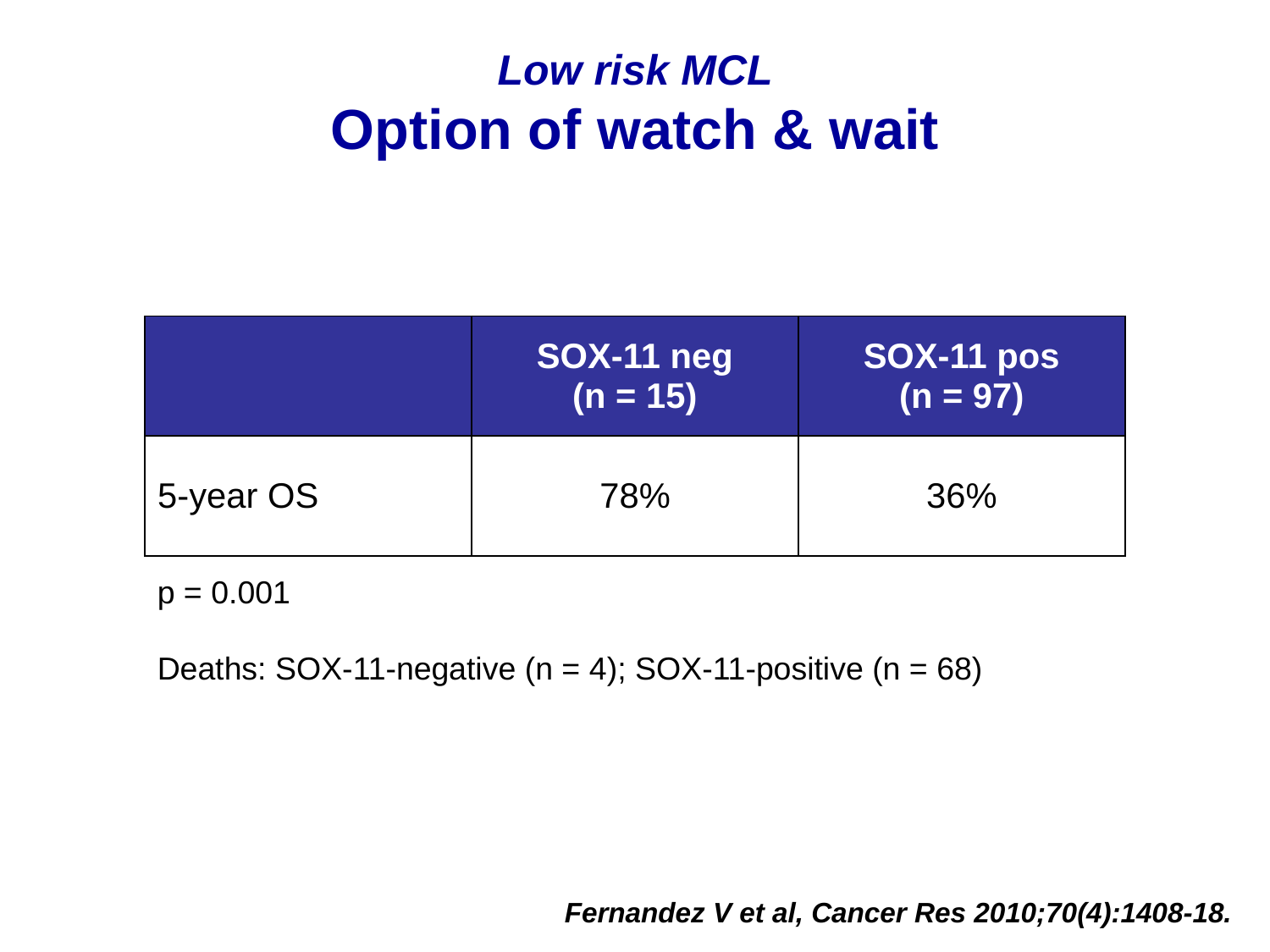

Low risk MCL
Option of watch & wait

|  | SOX-11 neg (n = 15) | SOX-11 pos (n = 97) |
| --- | --- | --- |
| 5-year OS | 78% | 36% |
p = 0.001

Deaths: SOX-11-negative (n = 4); SOX-11-positive (n = 68)
Fernandez V et al, Cancer Res 2010;70(4):1408-18.